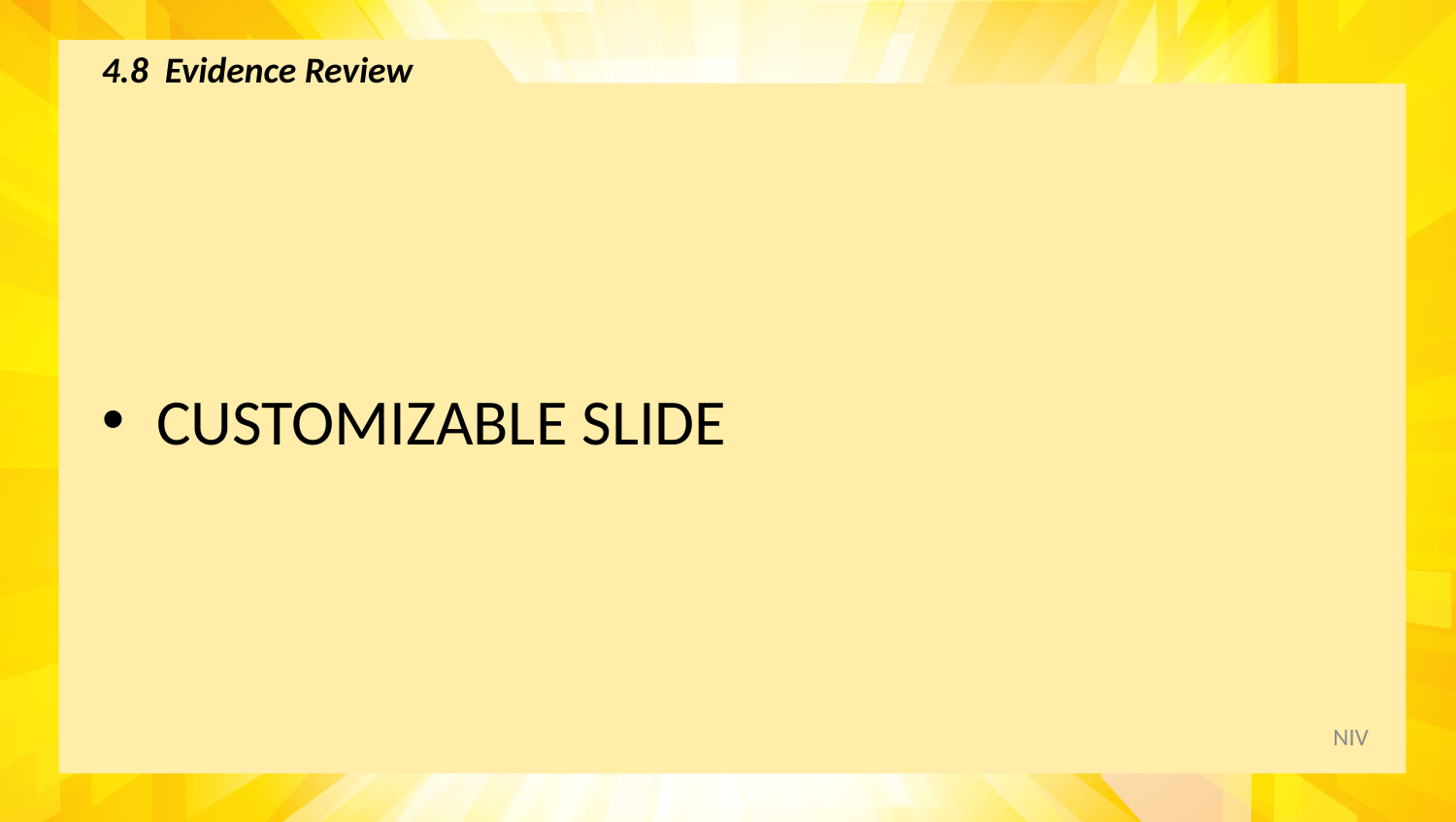

# 4.8  Evidence Review
CUSTOMIZABLE SLIDE
NIV